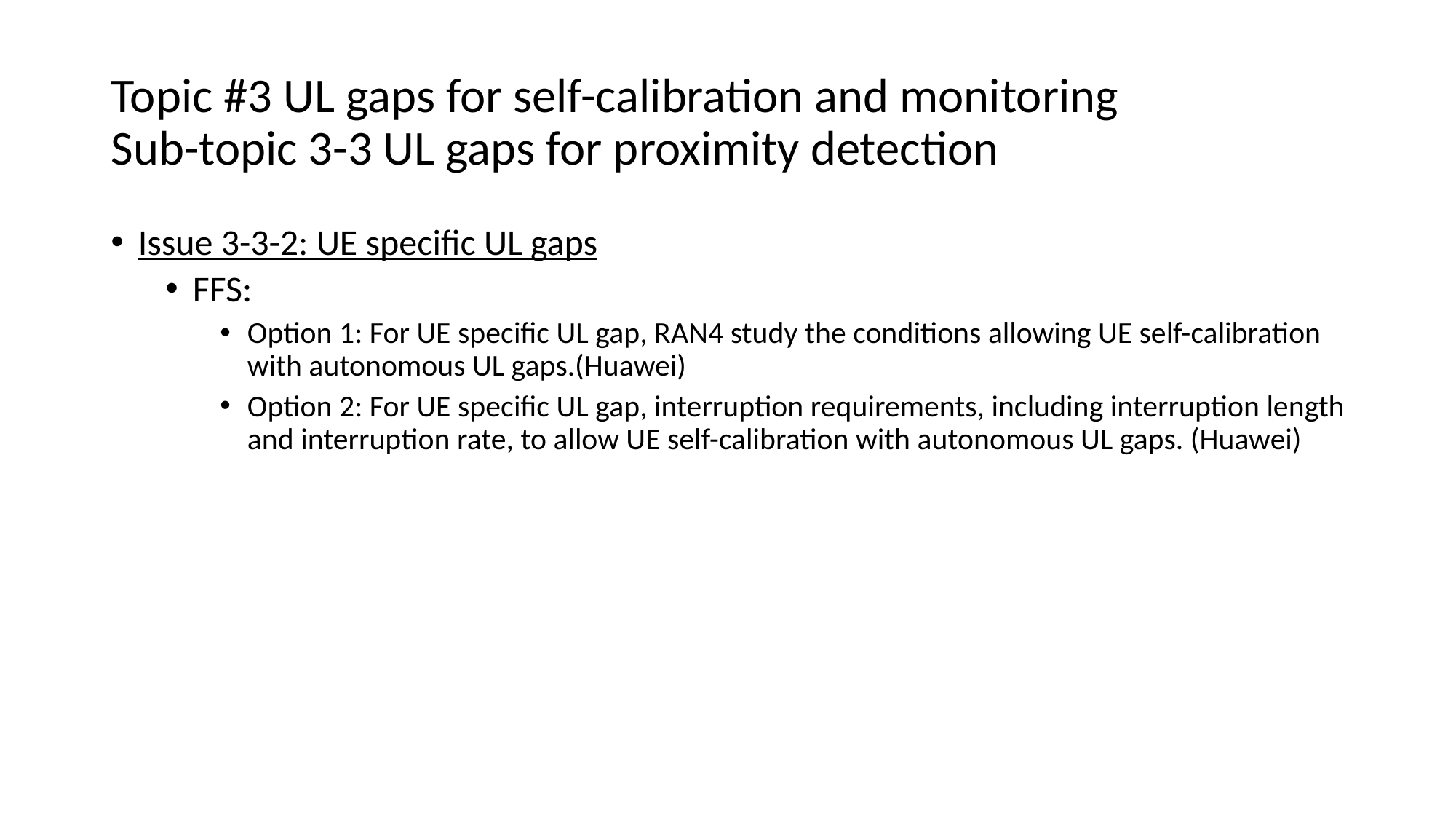

# Topic #3 UL gaps for self-calibration and monitoring Sub-topic 3-3 UL gaps for proximity detection
Issue 3-3-2: UE specific UL gaps
FFS:
Option 1: For UE specific UL gap, RAN4 study the conditions allowing UE self-calibration with autonomous UL gaps.(Huawei)
Option 2: For UE specific UL gap, interruption requirements, including interruption length and interruption rate, to allow UE self-calibration with autonomous UL gaps. (Huawei)